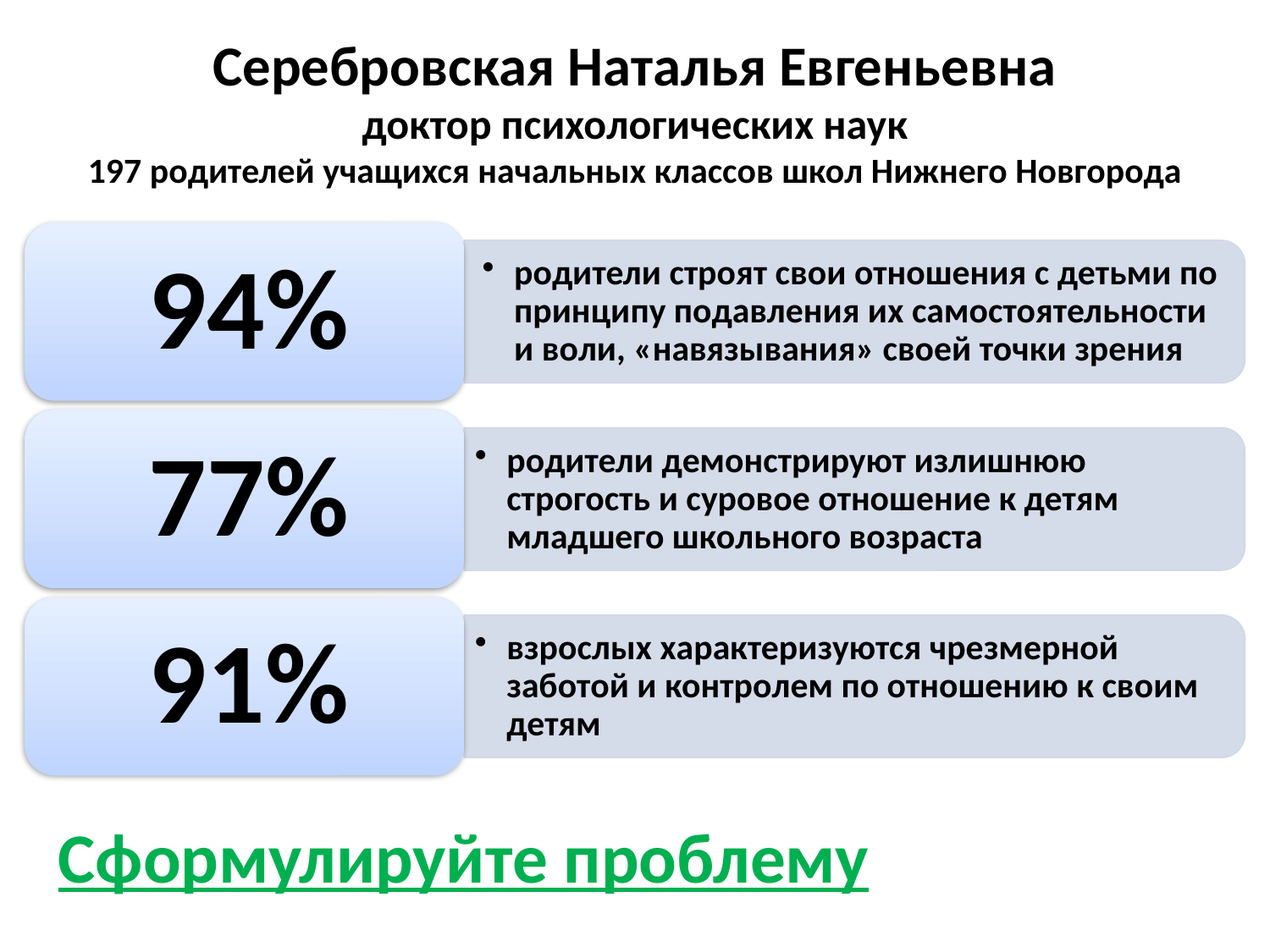

# Серебровская Наталья Евгеньевна доктор психологических наук 197 родителей учащихся начальных классов школ Нижнего Новгорода
родители строят свои отношения с детьми по принципу подавления их самостоятельности и воли, «навязывания» своей точки зрения
94%
родители демонстрируют излишнюю строгость и суровое отношение к детям младшего школьного возраста
77%
взрослых характеризуются чрезмерной заботой и контролем по отношению к своим детям
91%
Сформулируйте проблему